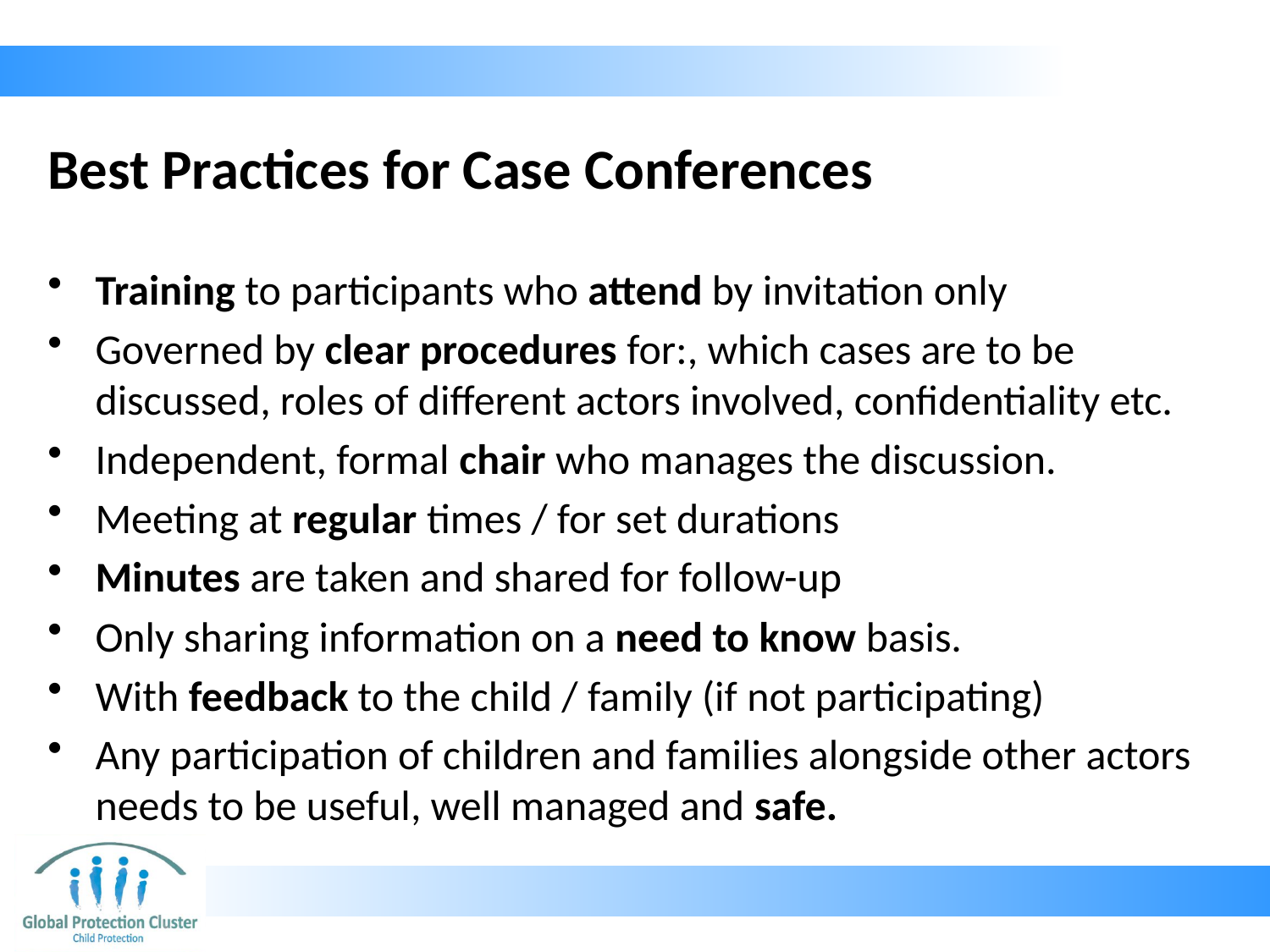

# Best Practices for Case Conferences
Training to participants who attend by invitation only
Governed by clear procedures for:, which cases are to be discussed, roles of different actors involved, confidentiality etc.
Independent, formal chair who manages the discussion.
Meeting at regular times / for set durations
Minutes are taken and shared for follow-up
Only sharing information on a need to know basis.
With feedback to the child / family (if not participating)
Any participation of children and families alongside other actors needs to be useful, well managed and safe.